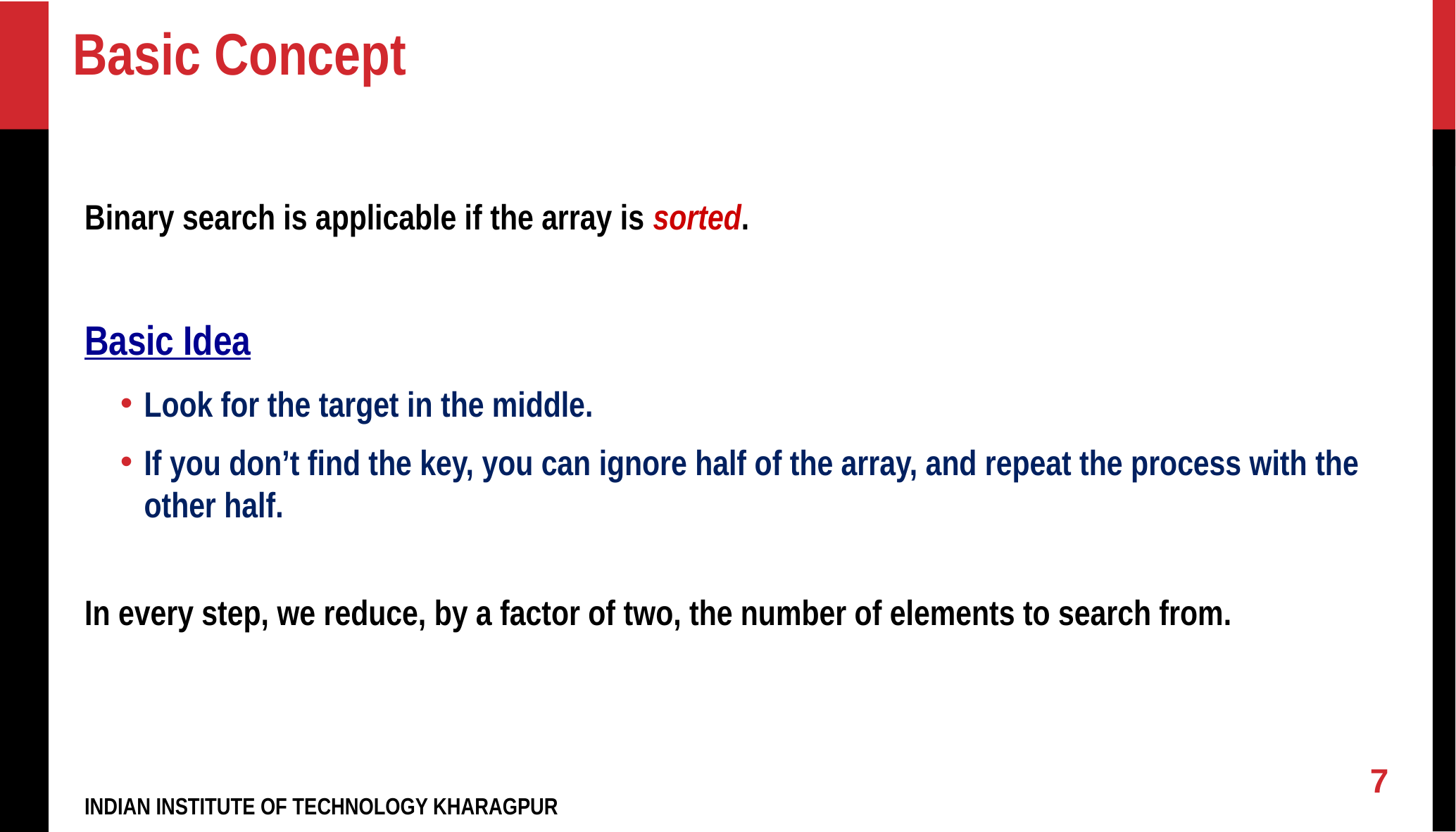

# Basic Concept

Binary search is applicable if the array is sorted.

Basic Idea
Look for the target in the middle.
If you don’t find the key, you can ignore half of the array, and repeat the process with the other half.

In every step, we reduce, by a factor of two, the number of elements to search from.

7
INDIAN INSTITUTE OF TECHNOLOGY KHARAGPUR